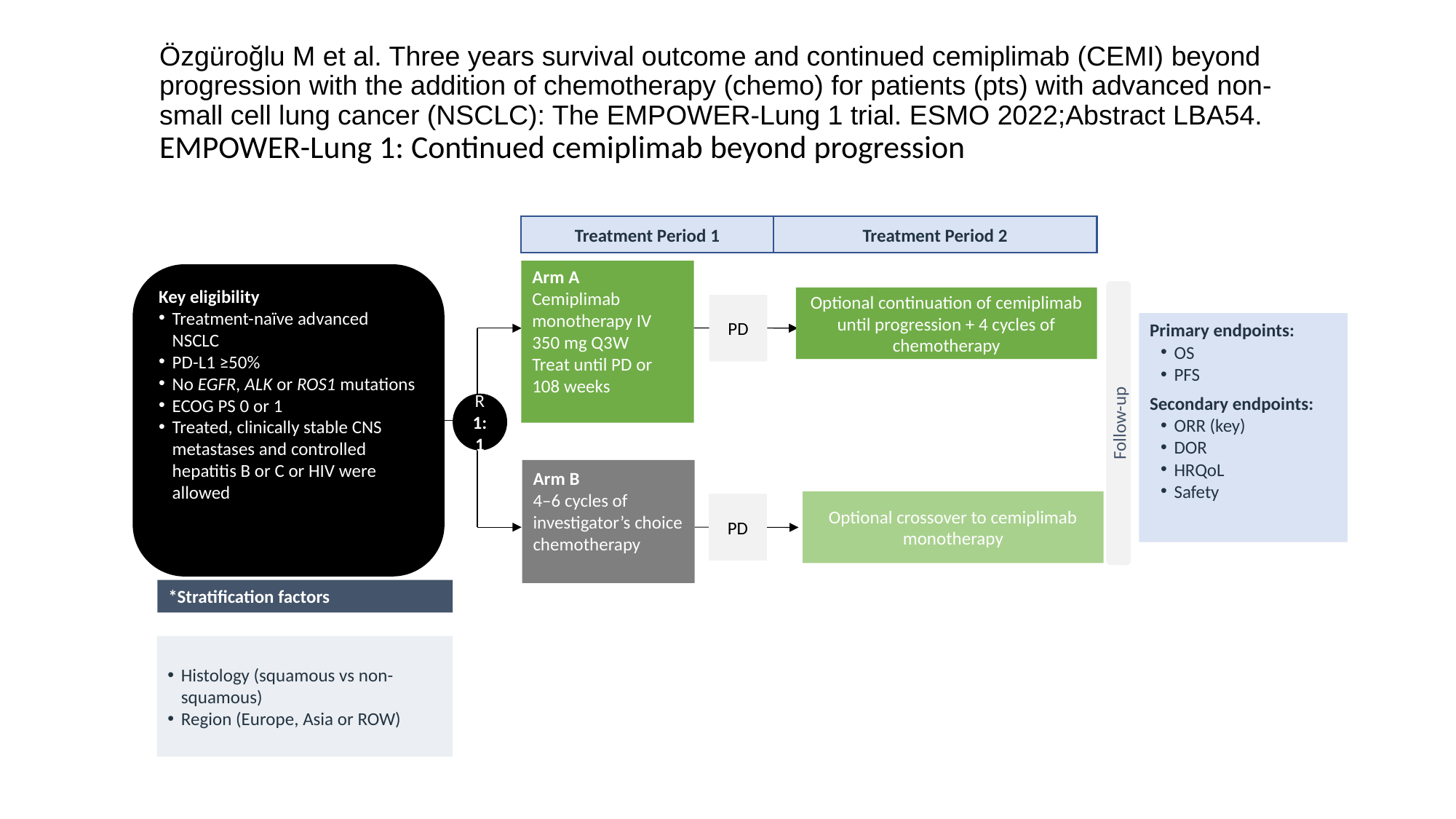

# Özgüroğlu M et al. Three years survival outcome and continued cemiplimab (CEMI) beyond progression with the addition of chemotherapy (chemo) for patients (pts) with advanced non-small cell lung cancer (NSCLC): The EMPOWER-Lung 1 trial. ESMO 2022;Abstract LBA54. EMPOWER-Lung 1: Continued cemiplimab beyond progression
Treatment Period 1
Treatment Period 2
Arm A
Cemiplimab monotherapy IV
350 mg Q3W
Treat until PD or 108 weeks

Key eligibility
Treatment-naïve advanced NSCLC
PD-L1 ≥50%
No EGFR, ALK or ROS1 mutations
ECOG PS 0 or 1
Treated, clinically stable CNS metastases and controlled hepatitis B or C or HIV were allowed
Optional continuation of cemiplimab until progression + 4 cycles of chemotherapy
PD
Primary endpoints:
OS
PFS
Secondary endpoints:
ORR (key)
DOR
HRQoL
Safety
R
1:1
Follow-up
Arm B
4–6 cycles of investigator’s choice chemotherapy

Optional crossover to cemiplimab monotherapy
PD
*Stratification factors
Histology (squamous vs non-squamous)
Region (Europe, Asia or ROW)